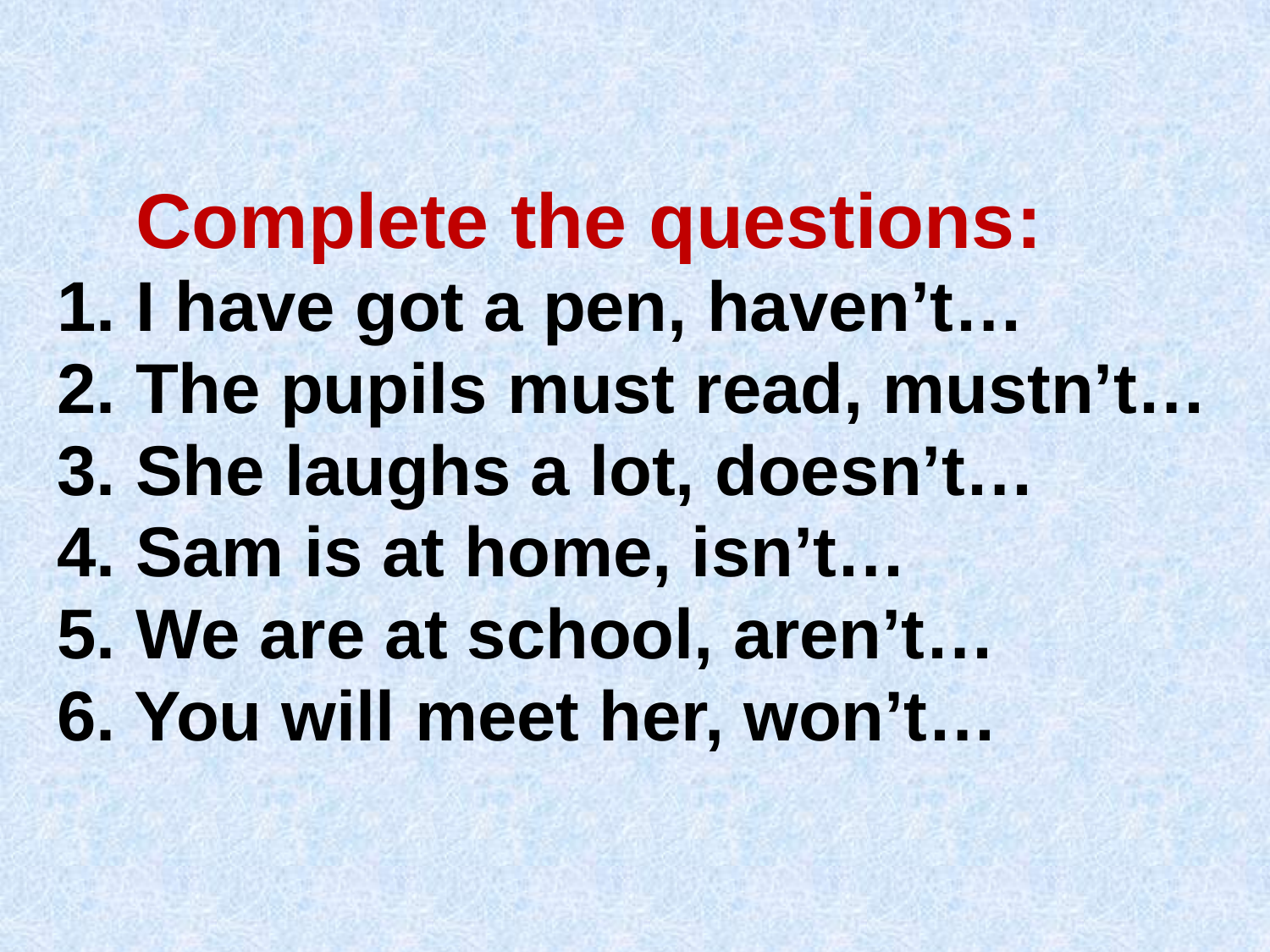

Complete the questions:
 1. I have got a pen, haven’t…
 2. The pupils must read, mustn’t…
 3. She laughs a lot, doesn’t…
 4. Sam is at home, isn’t…
 5. We are at school, aren’t…
 6. You will meet her, won’t…